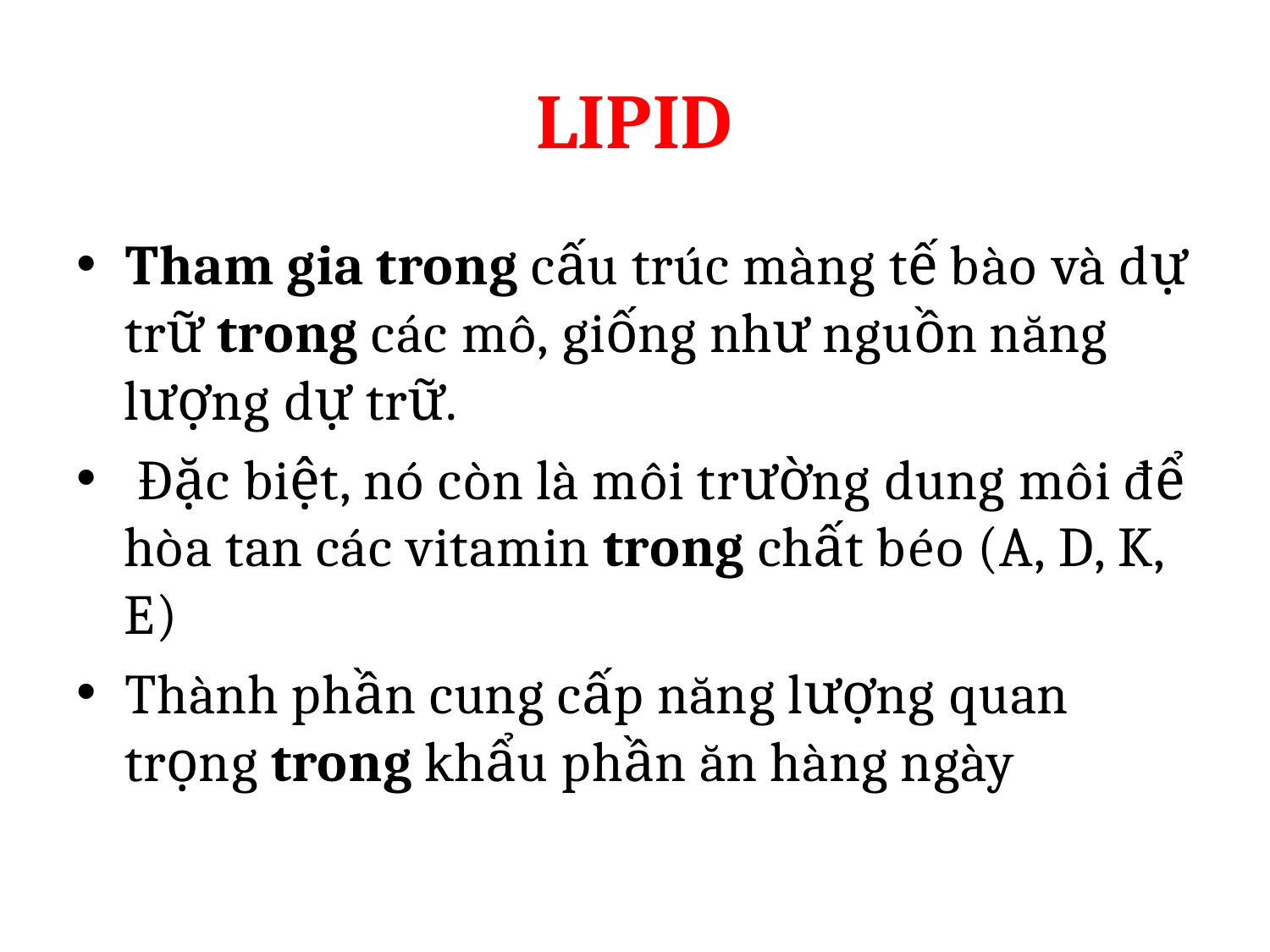

# LIPID
Tham gia trong cấu trúc màng tế bào và dự trữ trong các mô, giống như nguồn năng lượng dự trữ.
 Đặc biệt, nó còn là môi trường dung môi để hòa tan các vitamin trong chất béo (A, D, K, E)
Thành phần cung cấp năng lượng quan trọng trong khẩu phần ăn hàng ngày